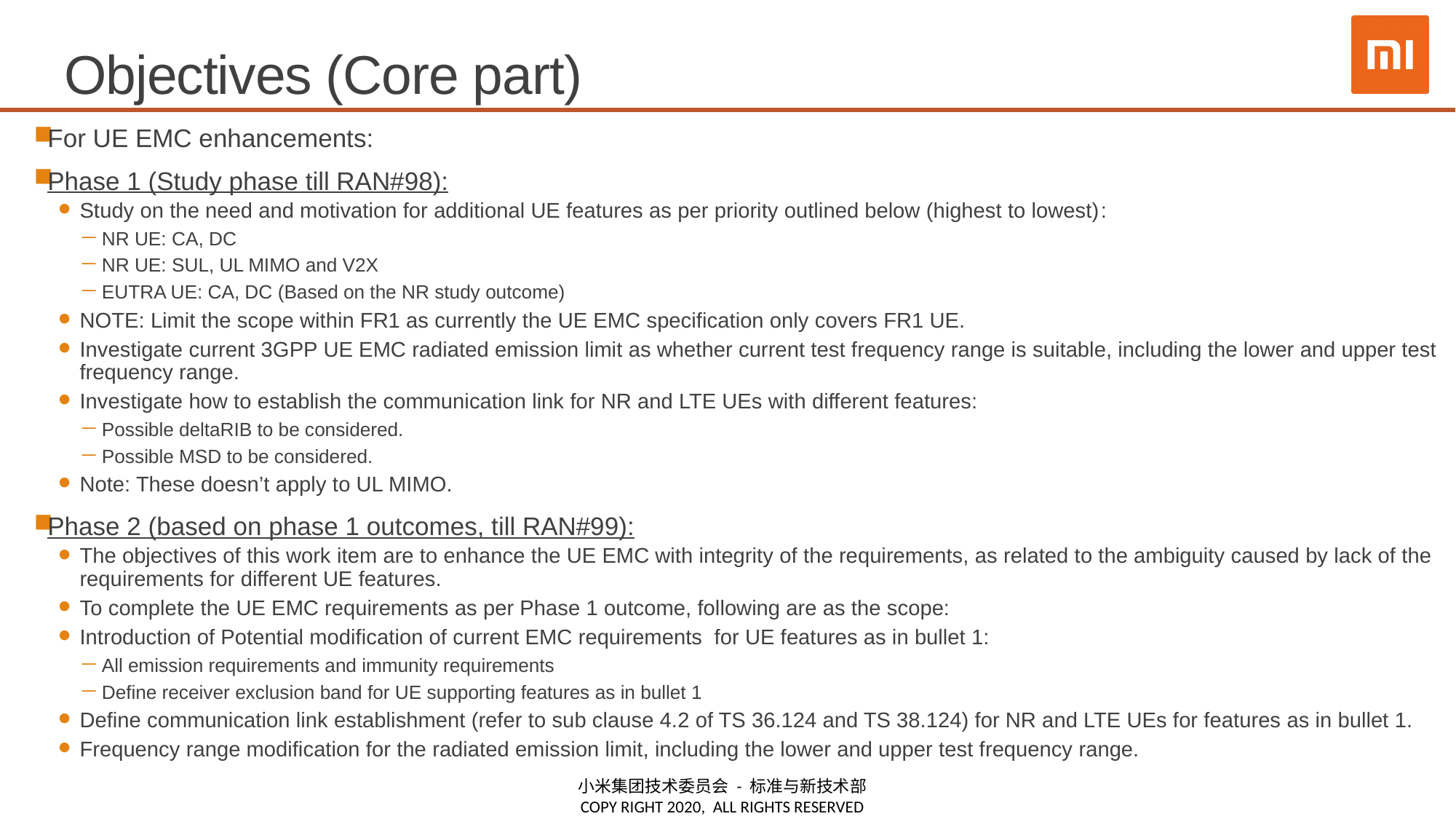

# Objectives (Core part)
For UE EMC enhancements:
Phase 1 (Study phase till RAN#98):
Study on the need and motivation for additional UE features as per priority outlined below (highest to lowest):
NR UE: CA, DC
NR UE: SUL, UL MIMO and V2X
EUTRA UE: CA, DC (Based on the NR study outcome)
NOTE: Limit the scope within FR1 as currently the UE EMC specification only covers FR1 UE.
Investigate current 3GPP UE EMC radiated emission limit as whether current test frequency range is suitable, including the lower and upper test frequency range.
Investigate how to establish the communication link for NR and LTE UEs with different features:
Possible deltaRIB to be considered.
Possible MSD to be considered.
Note: These doesn’t apply to UL MIMO.
Phase 2 (based on phase 1 outcomes, till RAN#99):
The objectives of this work item are to enhance the UE EMC with integrity of the requirements, as related to the ambiguity caused by lack of the requirements for different UE features.
To complete the UE EMC requirements as per Phase 1 outcome, following are as the scope:
Introduction of Potential modification of current EMC requirements  for UE features as in bullet 1:
All emission requirements and immunity requirements
Define receiver exclusion band for UE supporting features as in bullet 1
Define communication link establishment (refer to sub clause 4.2 of TS 36.124 and TS 38.124) for NR and LTE UEs for features as in bullet 1.
Frequency range modification for the radiated emission limit, including the lower and upper test frequency range.